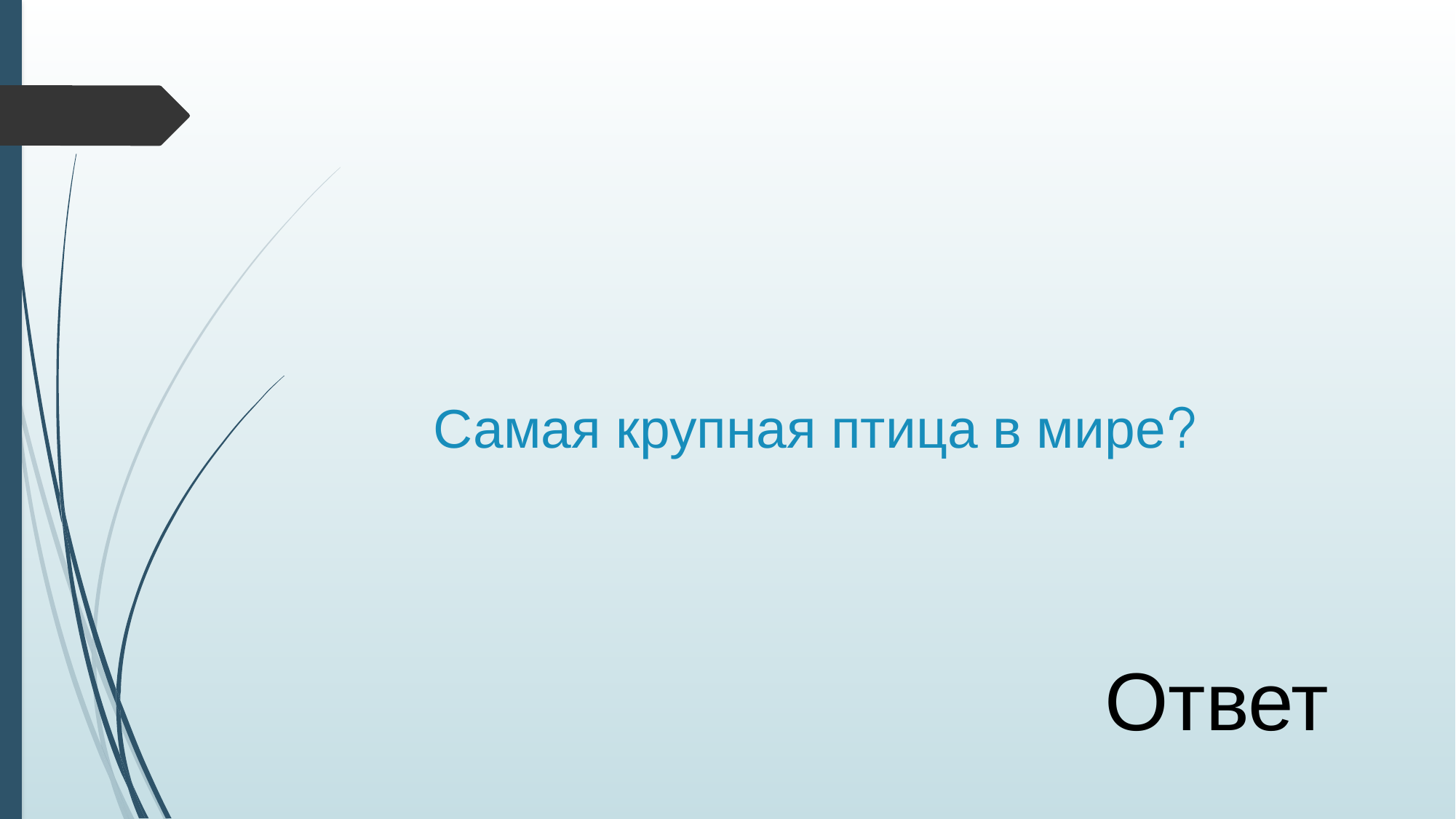

# Самая крупная птица в мире?
Ответ